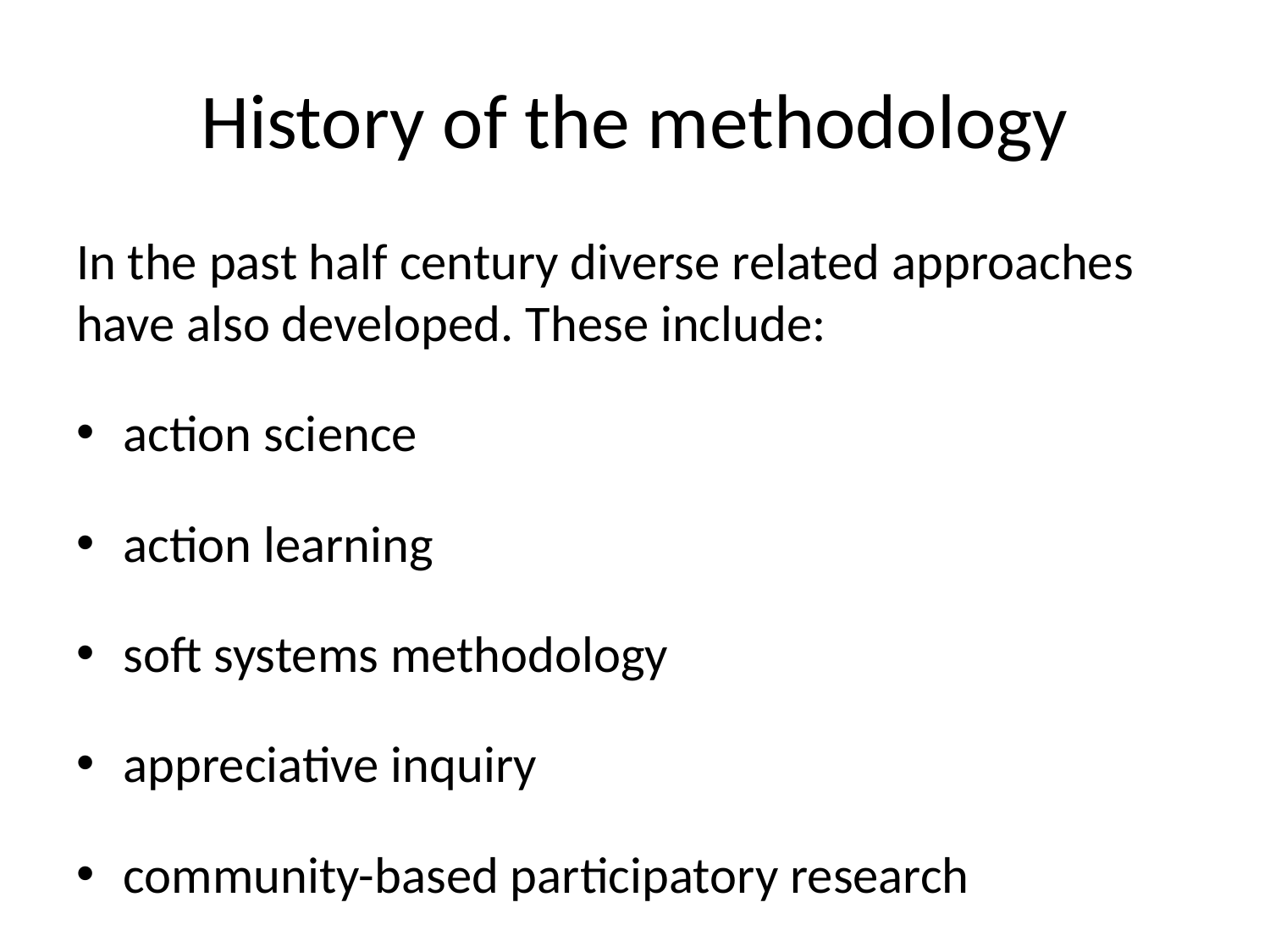

# History of the methodology
In the past half century diverse related approaches have also developed. These include:
action science
action learning
soft systems methodology
appreciative inquiry
community-based participatory research